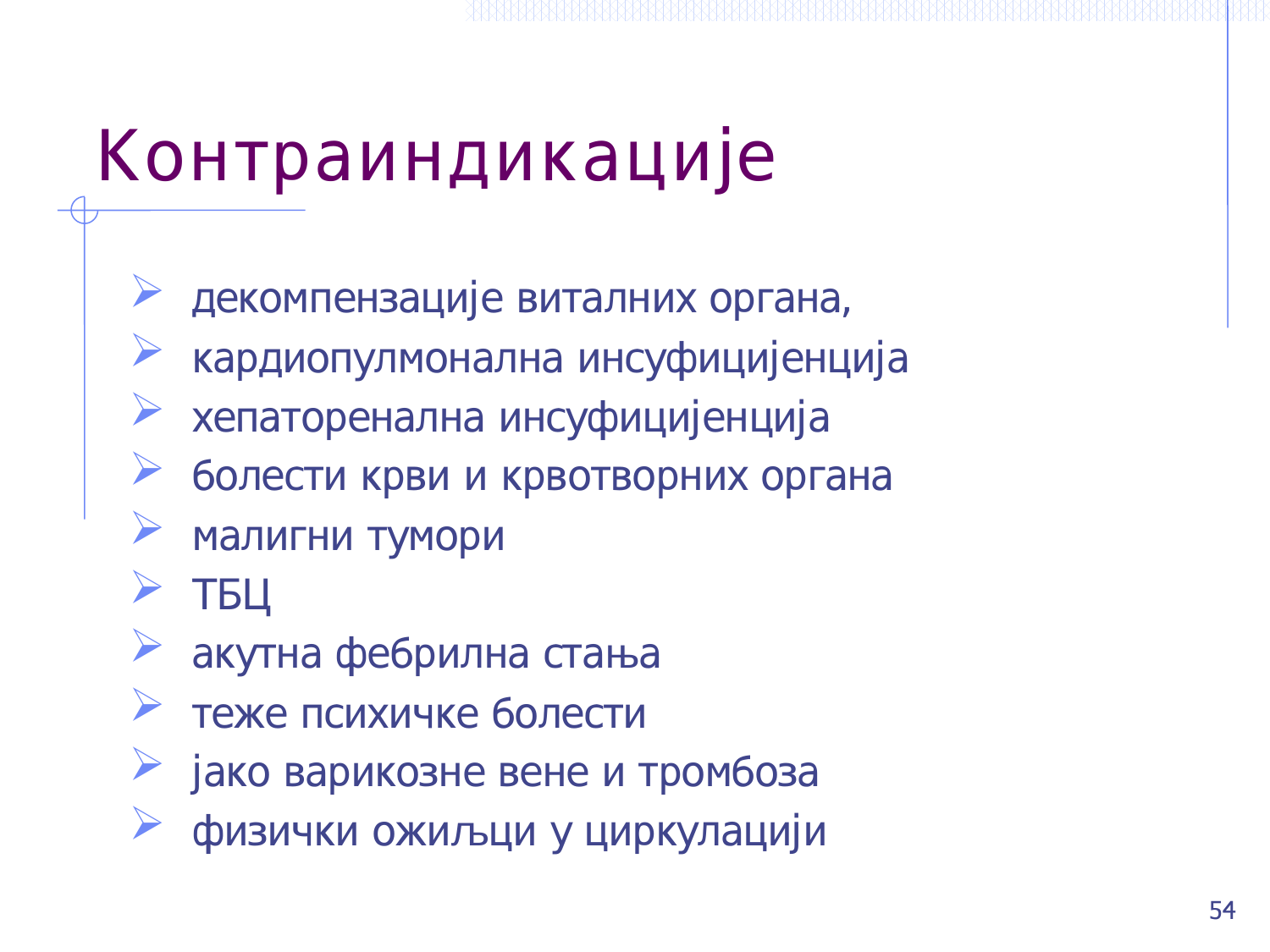

# Контраиндикације
декомпензације виталних органа,
кардиопулмонална инсуфицијенција
хепаторенална инсуфицијенција
болести крви и крвотворних органа
малигни тумори
ТБЦ
акутна фебрилна стања
теже психичке болести
јако варикозне вене и тромбоза
физички ожиљци у циркулацији
54